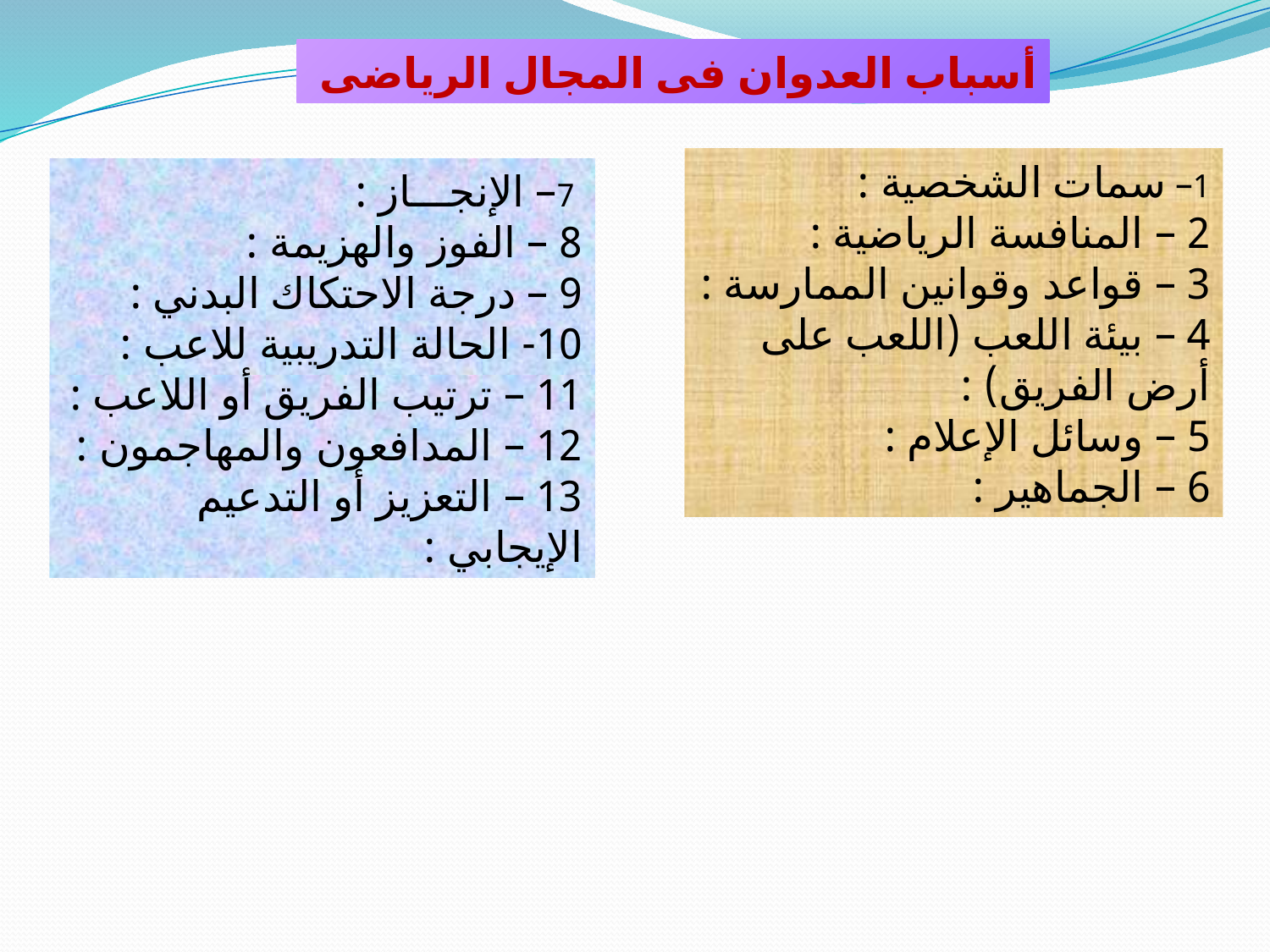

أسباب العدوان فى المجال الرياضى
1– سمات الشخصية :
2 – المنافسة الرياضية :
3 – قواعد وقوانين الممارسة :
4 – بيئة اللعب (اللعب على أرض الفريق) :
5 – وسائل الإعلام :
6 – الجماهير :
 7– الإنجـــاز :
8 – الفوز والهزيمة :
9 – درجة الاحتكاك البدني :
10- الحالة التدريبية للاعب :
11 – ترتيب الفريق أو اللاعب :
12 – المدافعون والمهاجمون :
13 – التعزيز أو التدعيم الإيجابي :